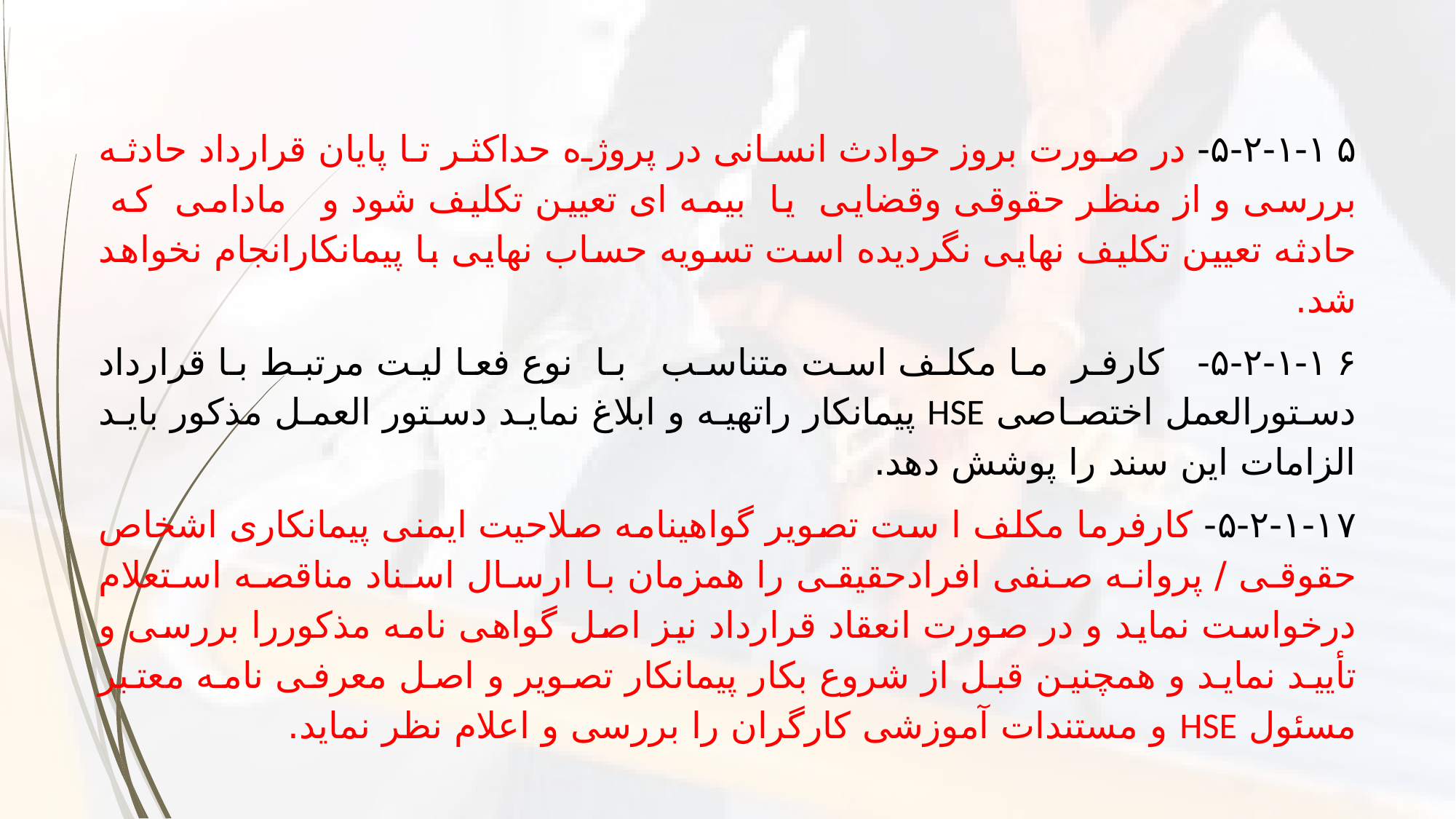

۵-۲-۱-۱۵- در صورت بروز حوادث انسانی در پروژه حداکثر تا پایان قرارداد حادثه بررسی و از منظر حقوقی وقضایی  یا  بیمه ای تعیین تکلیف شود و   مادامی  که  حادثه تعیین تکلیف نهایی نگردیده است تسویه حساب نهایی با پیمانکارانجام نخواهد شد.
۵-۲-۱-۱۶-  کارفر  ما مکلف است متناسب   با  نوع فعا لیت مرتبط با قرارداد دستورالعمل اختصاصی HSE پیمانکار راتهیه و ابلاغ نماید دستور العمل مذکور باید الزامات این سند را پوشش دهد.
۵-۲-۱-۱۷- کارفرما مکلف ا ست تصویر گواهینامه صلاحیت ایمنی پیمانکاری اشخاص حقوقی / پروانه صنفی افرادحقیقی را همزمان با ارسال اسناد مناقصه استعلام درخواست نماید و در صورت انعقاد قرارداد نیز اصل گواهی نامه مذکوررا بررسی و تأیید نماید و همچنین قبل از شروع بکار پیمانکار تصویر و اصل معرفی نامه معتبر مسئول HSE و مستندات آموزشی کارگران را بررسی و اعلام نظر نماید.